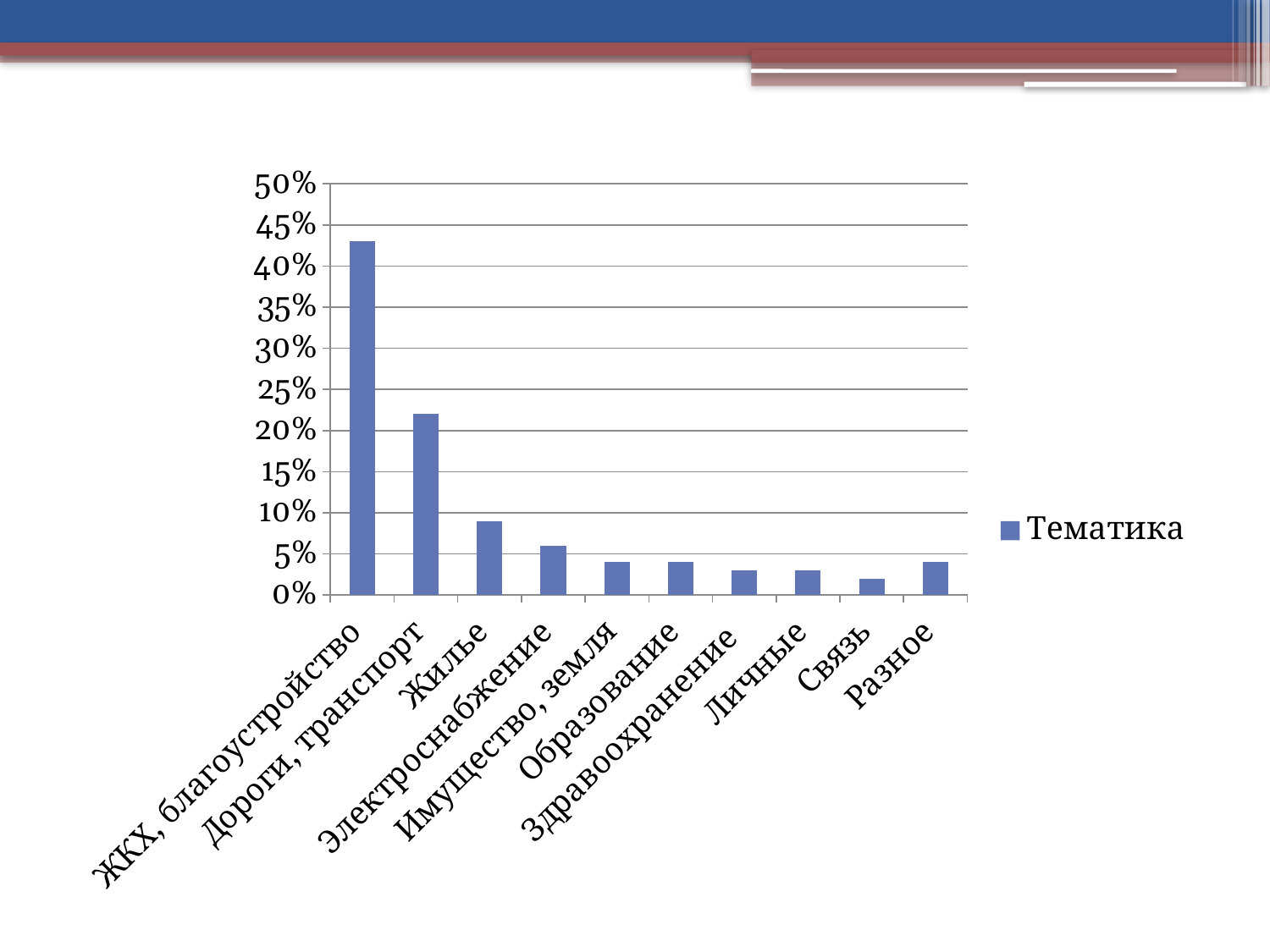

### Chart

| Category | Тематика |
|---|---|
| ЖКХ, благоустройство  | 0.43 |
| Дороги, транспорт  | 0.22 |
| Жилье  | 0.09 |
| Электроснабжение  | 0.06 |
| Имущество, земля  | 0.04 |
| Образование  | 0.04 |
| Здравоохранение   | 0.03 |
| Личные  | 0.03 |
| Связь  | 0.02 |
| Разное  | 0.04 |